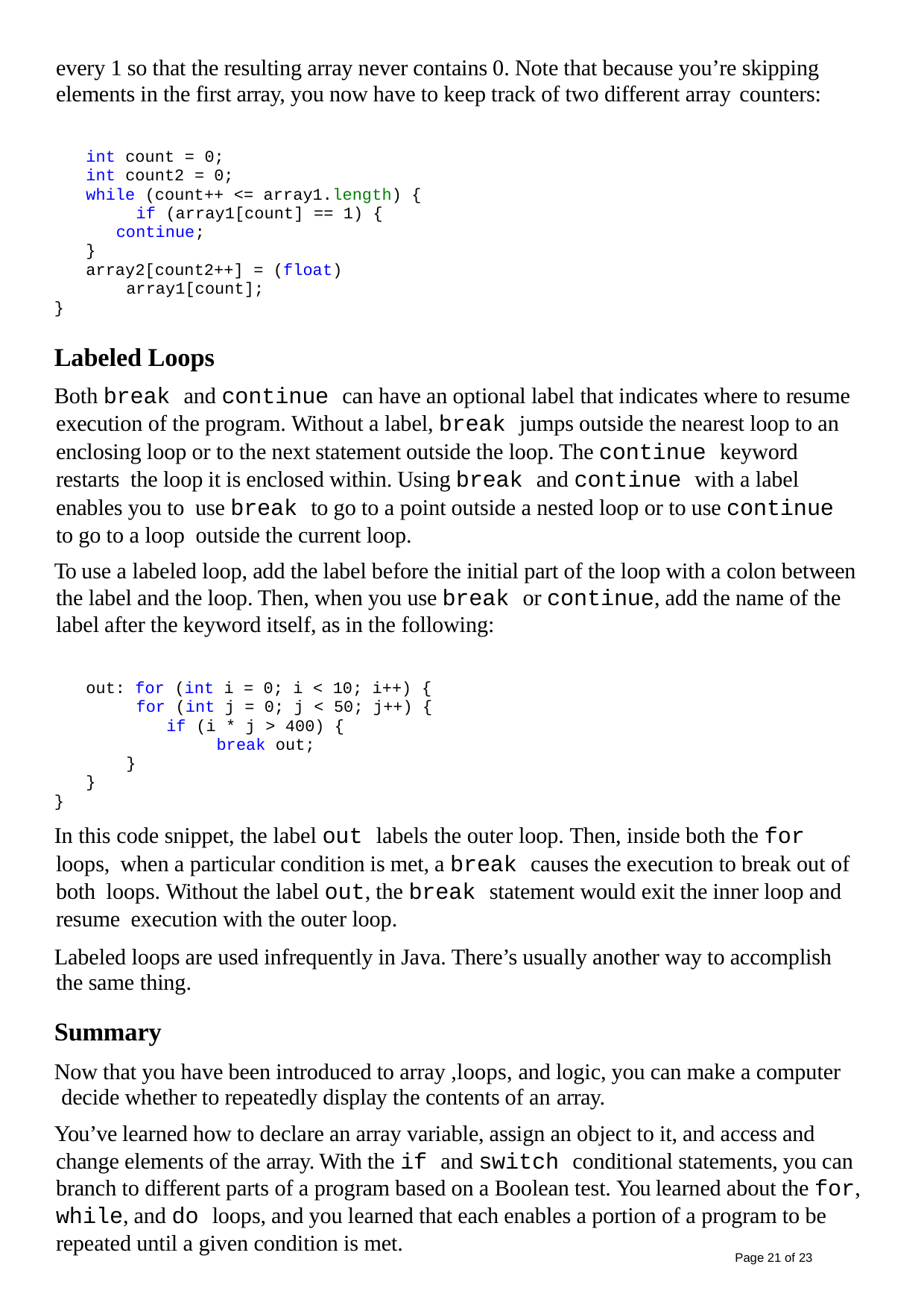

every 1 so that the resulting array never contains 0. Note that because you’re skipping  elements in the first array, you now have to keep track of two different array counters:

int count = 0;  int count2 = 0;
while (count++ <= array1.length) {  if (array1[count] == 1) {
continue;
}
array2[count2++] = (float) array1[count];
}

Labeled Loops
Both break and continue can have an optional label that indicates where to resume  execution of the program. Without a label, break jumps outside the nearest loop to an  enclosing loop or to the next statement outside the loop. The continue keyword restarts  the loop it is enclosed within. Using break and continue with a label enables you to  use break to go to a point outside a nested loop or to use continue to go to a loop  outside the current loop.
To use a labeled loop, add the label before the initial part of the loop with a colon between  the label and the loop. Then, when you use break or continue, add the name of the  label after the keyword itself, as in the following:

out: for (int i = 0; i < 10; i++) {  for (int j = 0; j < 50; j++) {
if (i * j > 400) {  break out;
}
}
}
In this code snippet, the label out labels the outer loop. Then, inside both the for loops,  when a particular condition is met, a break causes the execution to break out of both  loops. Without the label out, the break statement would exit the inner loop and resume  execution with the outer loop.
Labeled loops are used infrequently in Java. There’s usually another way to accomplish  the same thing.
Summary
Now that you have been introduced to array ,loops, and logic, you can make a computer  decide whether to repeatedly display the contents of an array.
You’ve learned how to declare an array variable, assign an object to it, and access and  change elements of the array. With the if and switch conditional statements, you can  branch to different parts of a program based on a Boolean test. You learned about the for,  while, and do loops, and you learned that each enables a portion of a program to be  repeated until a given condition is met.
Page 21 of 23